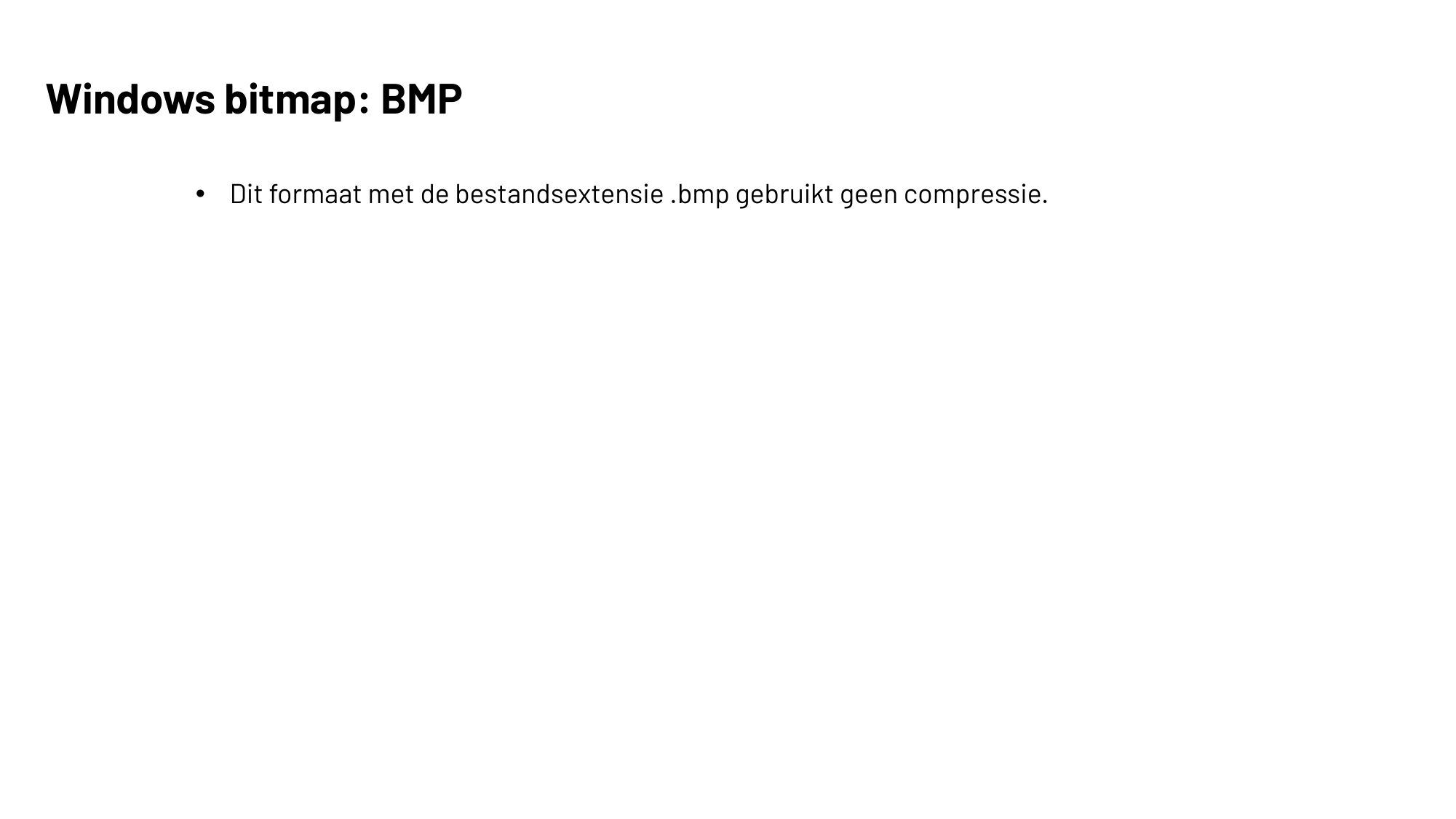

Windows bitmap: BMP
Dit formaat met de bestandsextensie .bmp gebruikt geen compressie.